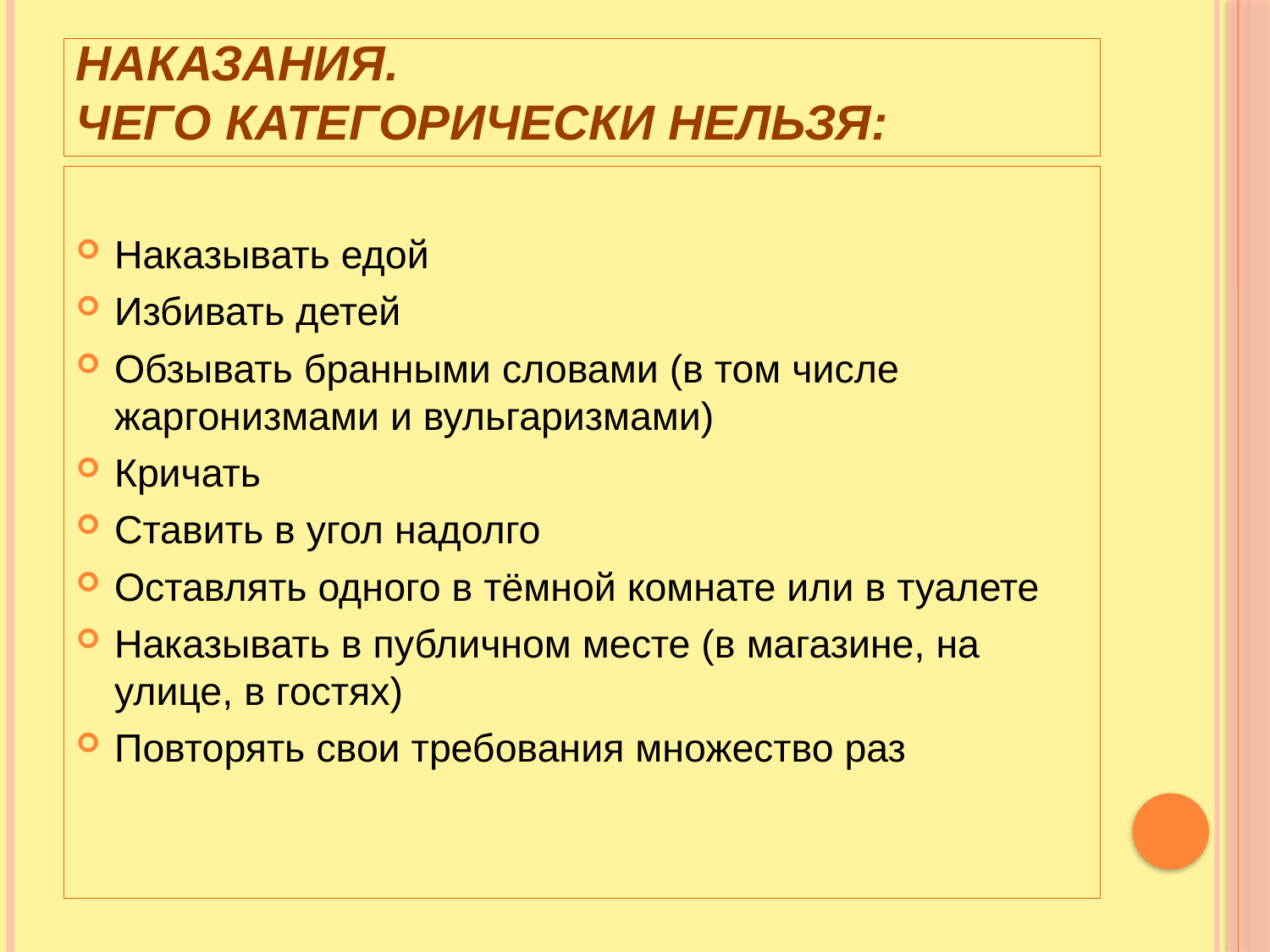

# Наказания. Чего категорически нельзя:

Наказывать едой
Избивать детей
Обзывать бранными словами (в том числе жаргонизмами и вульгаризмами)
Кричать
Ставить в угол надолго
Оставлять одного в тёмной комнате или в туалете
Наказывать в публичном месте (в магазине, на улице, в гостях)
Повторять свои требования множество раз